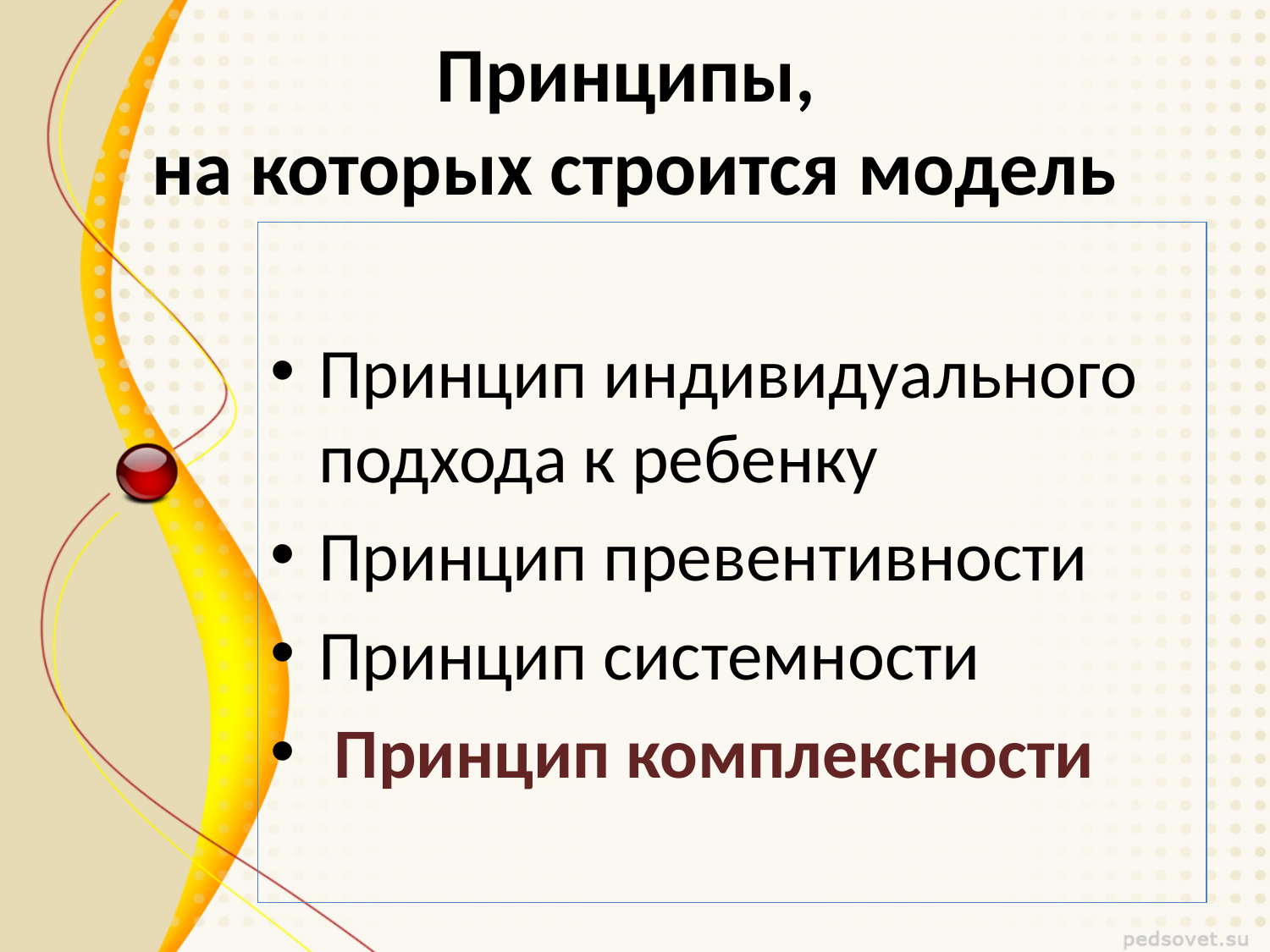

# Принципы, на которых строится модель

Принцип индивидуального подхода к ребенку
Принцип превентивности
Принцип системности
 Принцип комплексности